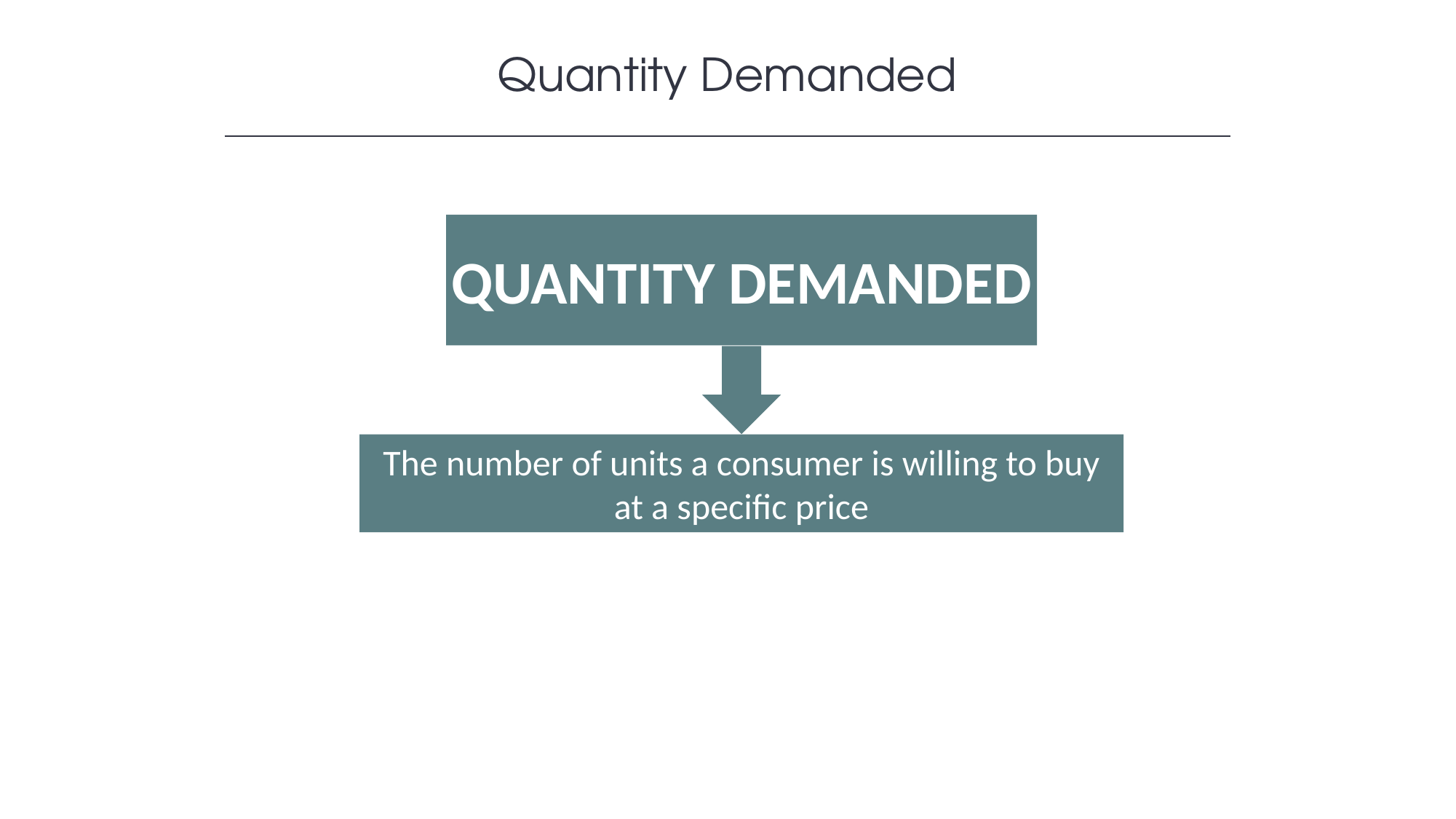

Quantity Demanded

QUANTITY DEMANDED

The number of units a consumer is willing to buy at a specific price